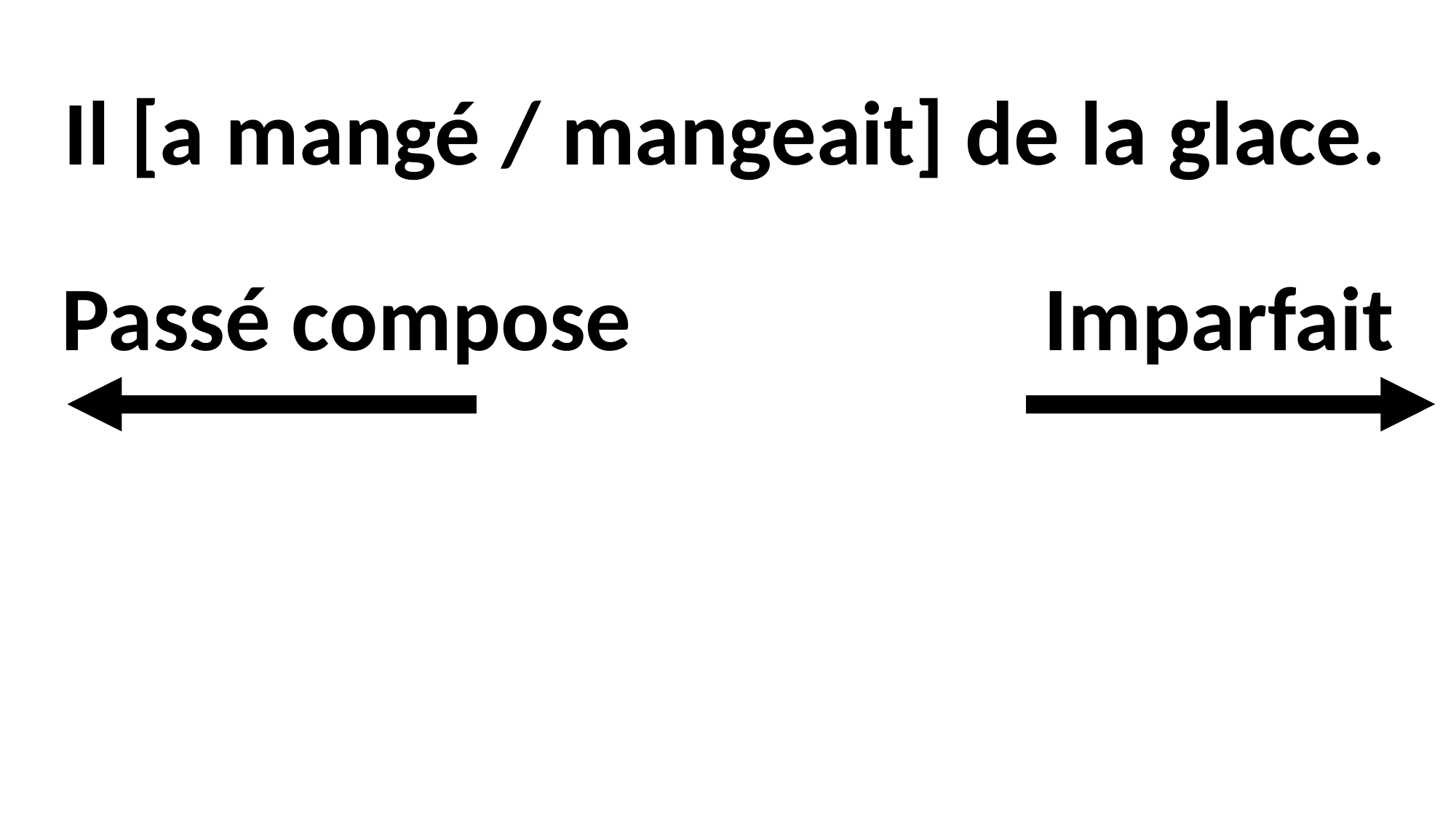

Il [a mangé / mangeait] de la glace.
Passé compose				Imparfait